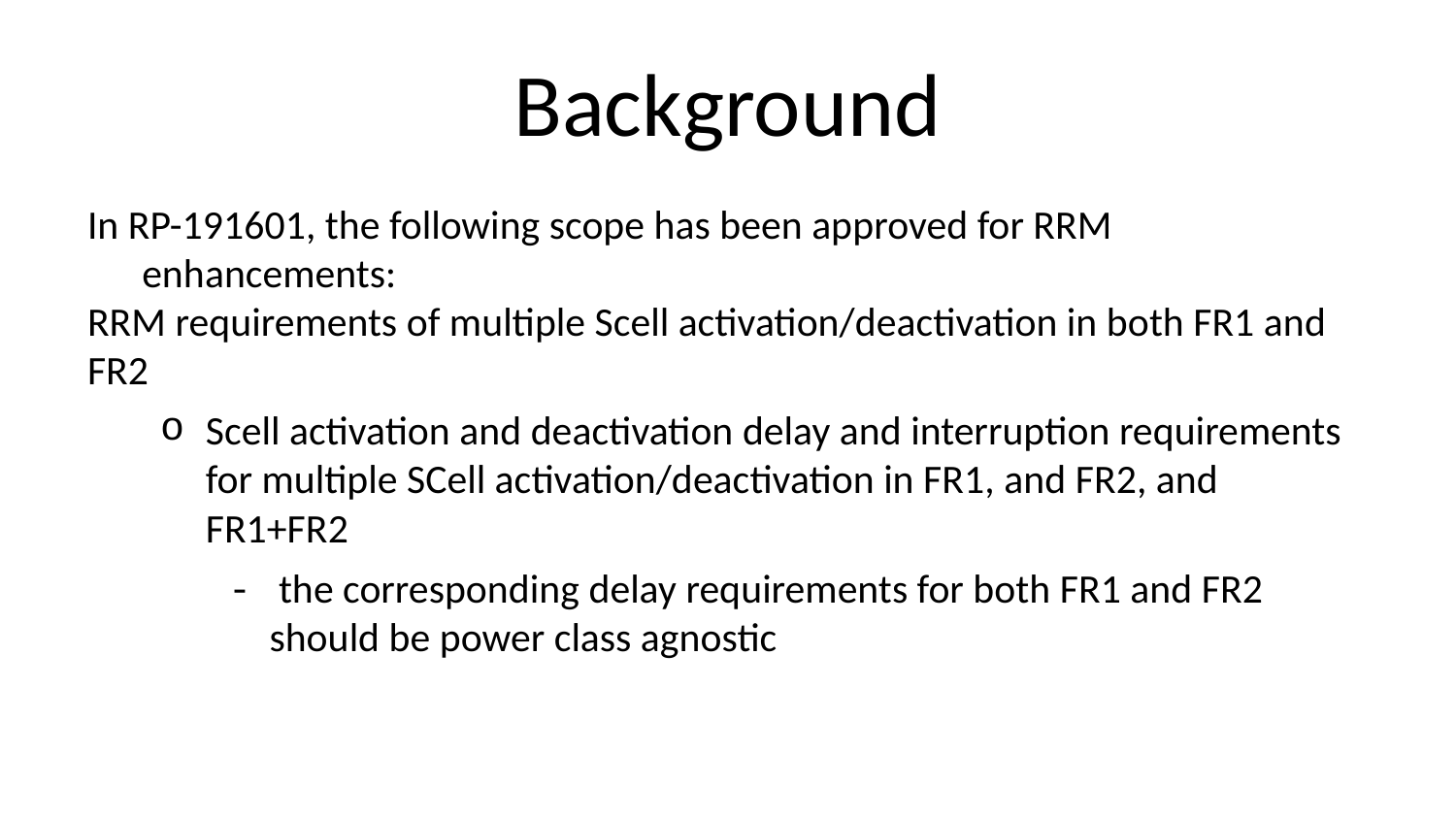

# Background
In RP-191601, the following scope has been approved for RRM enhancements:
RRM requirements of multiple Scell activation/deactivation in both FR1 and FR2
Scell activation and deactivation delay and interruption requirements for multiple SCell activation/deactivation in FR1, and FR2, and FR1+FR2
 the corresponding delay requirements for both FR1 and FR2 should be power class agnostic